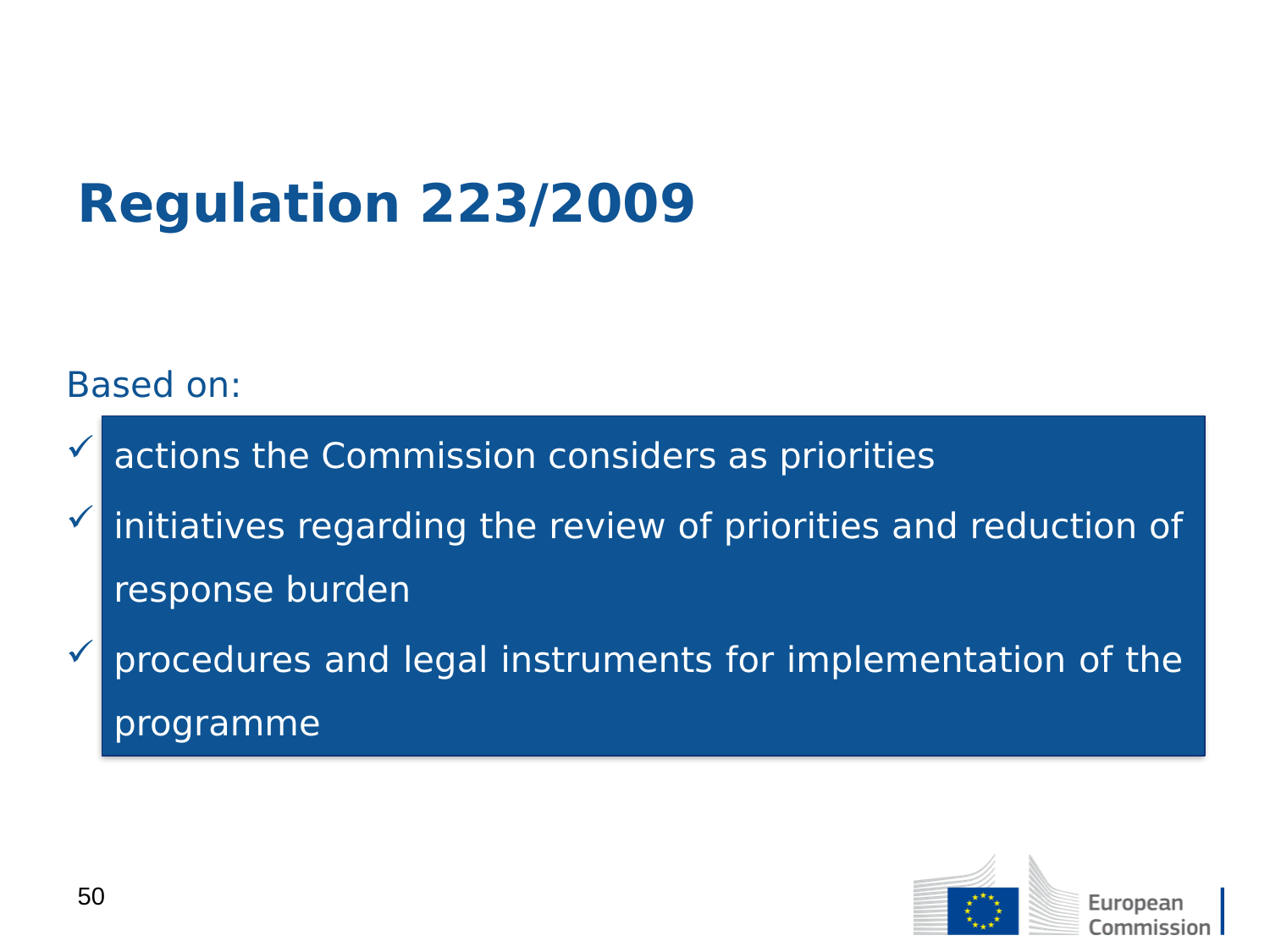

# Regulation 223/2009
Based on:
actions the Commission considers as priorities
initiatives regarding the review of priorities and reduction of response burden
procedures and legal instruments for implementation of the programme

50